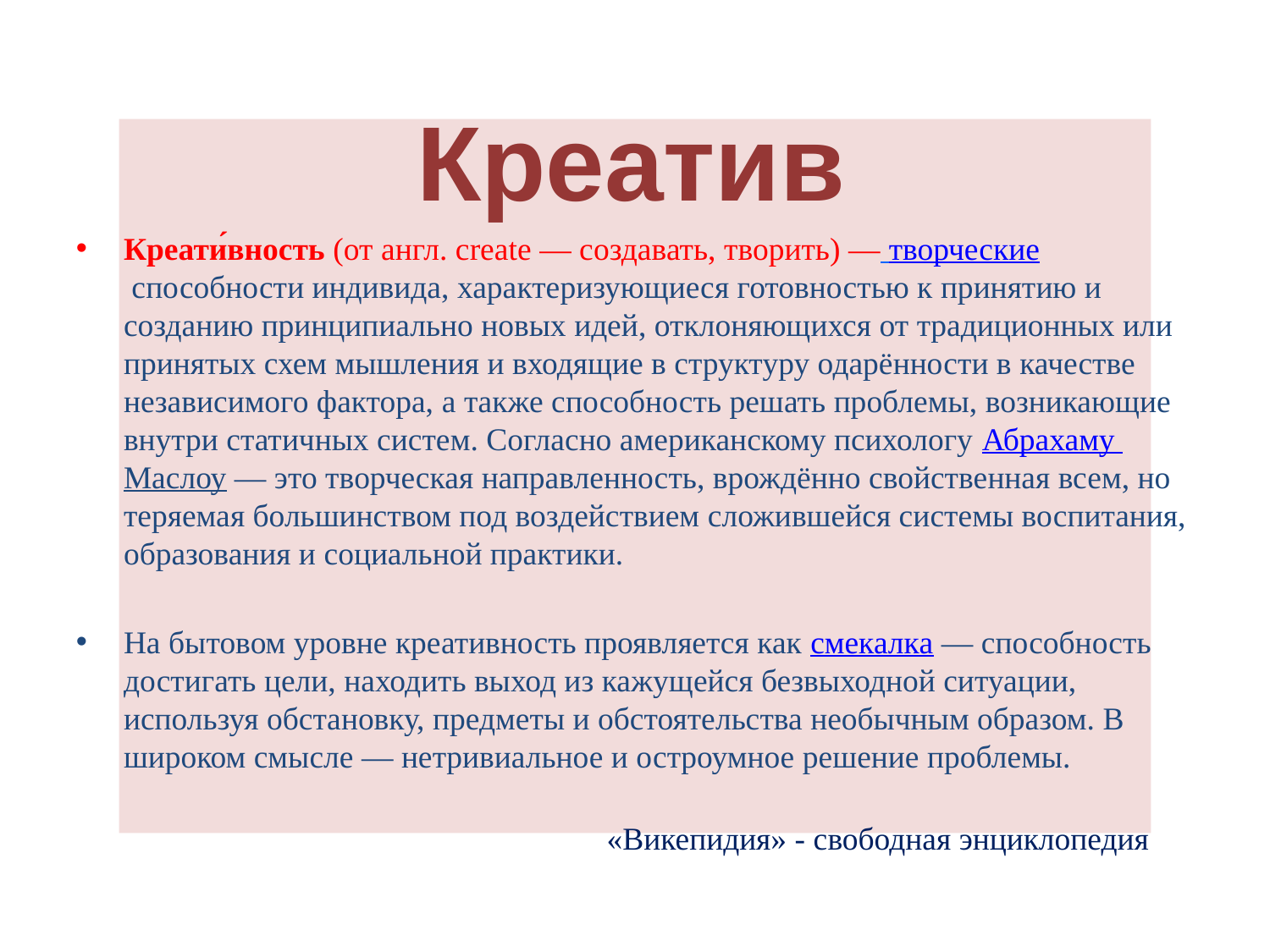

# Креатив
Креати́вность (от англ. create — создавать, творить) — творческие способности индивида, характеризующиеся готовностью к принятию и созданию принципиально новых идей, отклоняющихся от традиционных или принятых схем мышления и входящие в структуру одарённости в качестве независимого фактора, а также способность решать проблемы, возникающие внутри статичных систем. Согласно американскому психологу Абрахаму Маслоу — это творческая направленность, врождённо свойственная всем, но теряемая большинством под воздействием сложившейся системы воспитания, образования и социальной практики.

На бытовом уровне креативность проявляется как смекалка — способность достигать цели, находить выход из кажущейся безвыходной ситуации, используя обстановку, предметы и обстоятельства необычным образом. В широком смысле — нетривиальное и остроумное решение проблемы.
                                                                  «Викепидия» - свободная энциклопедия